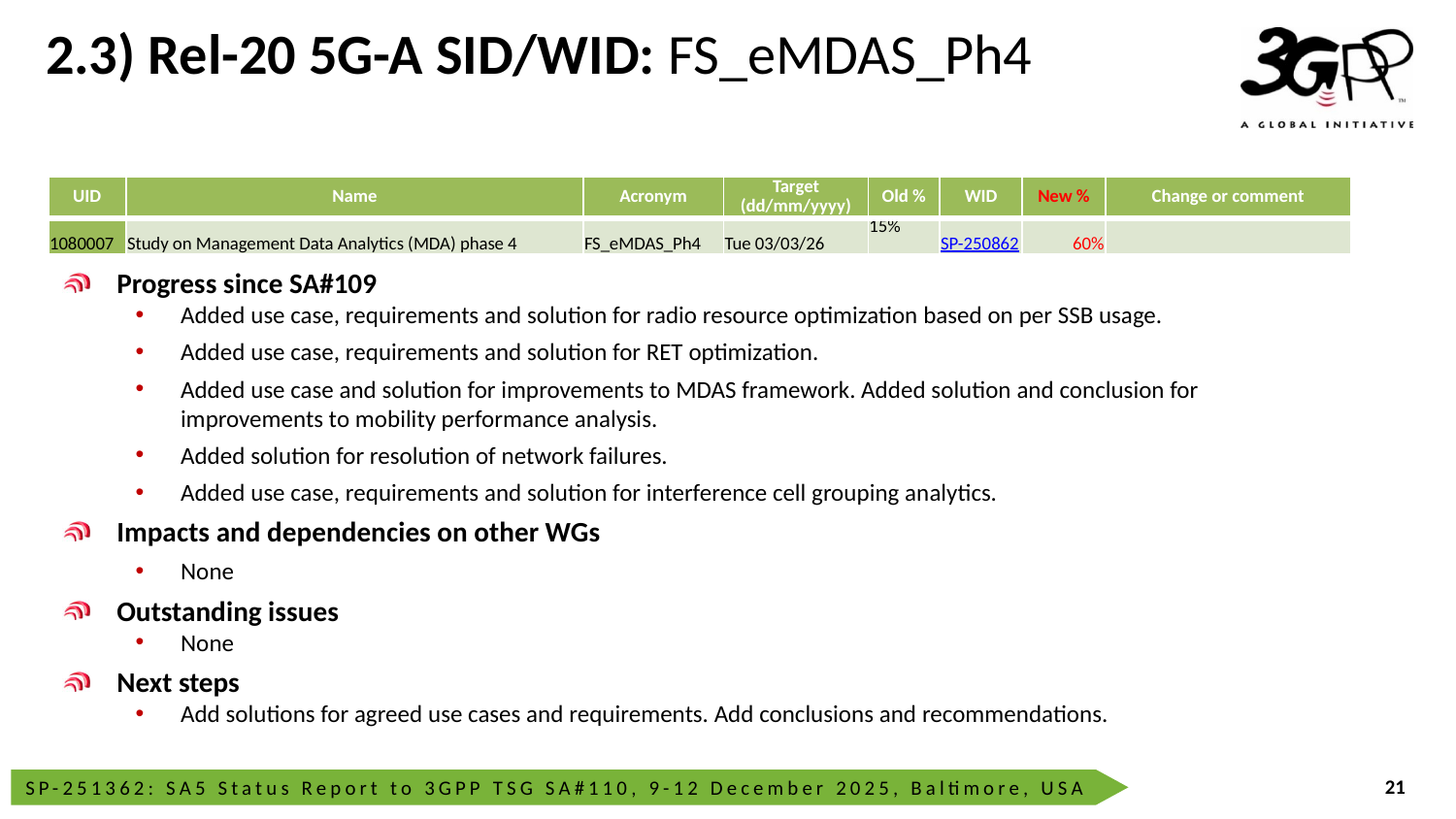

# 2.3) Rel-20 5G-A SID/WID: FS_eMDAS_Ph4

| UID | Name | Acronym | Target (dd/mm/yyyy) | Old % | WID | New % | Change or comment |
| --- | --- | --- | --- | --- | --- | --- | --- |
| 1080007 | Study on Management Data Analytics (MDA) phase 4 | FS\_eMDAS\_Ph4 | Tue 03/03/26 | 15% | SP-250862 | 60% |  |
Progress since SA#109
Added use case, requirements and solution for radio resource optimization based on per SSB usage.
Added use case, requirements and solution for RET optimization.
Added use case and solution for improvements to MDAS framework. Added solution and conclusion for improvements to mobility performance analysis.
Added solution for resolution of network failures.
Added use case, requirements and solution for interference cell grouping analytics.
Impacts and dependencies on other WGs
None
Outstanding issues
None
Next steps
Add solutions for agreed use cases and requirements. Add conclusions and recommendations.